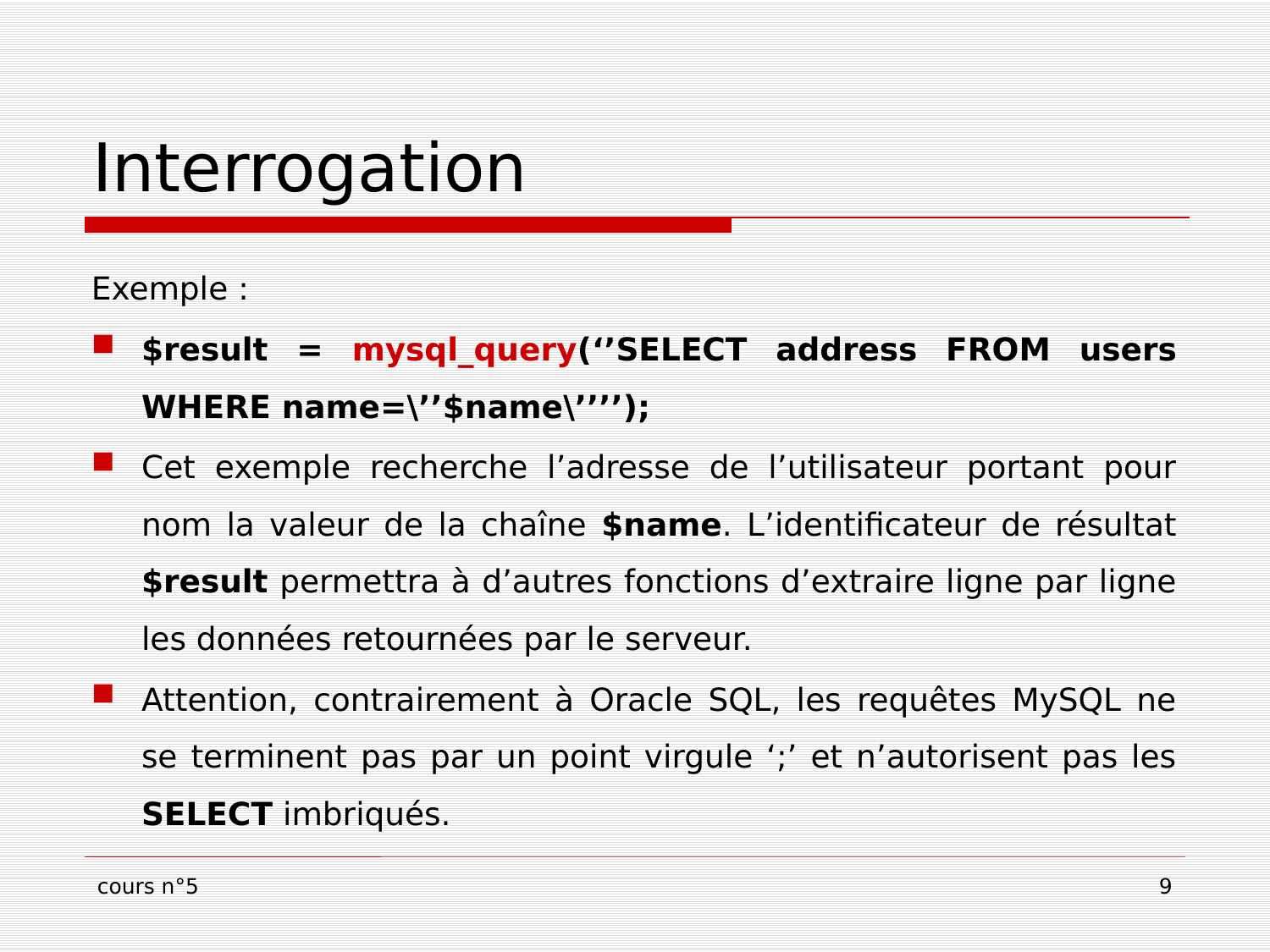

# Interrogation
Exemple :
$result = mysql_query(‘’SELECT address FROM users WHERE name=\’’$name\’’’’);
Cet exemple recherche l’adresse de l’utilisateur portant pour nom la valeur de la chaîne $name. L’identificateur de résultat $result permettra à d’autres fonctions d’extraire ligne par ligne les données retournées par le serveur.
Attention, contrairement à Oracle SQL, les requêtes MySQL ne se terminent pas par un point virgule ‘;’ et n’autorisent pas les SELECT imbriqués.

cours n°5
9